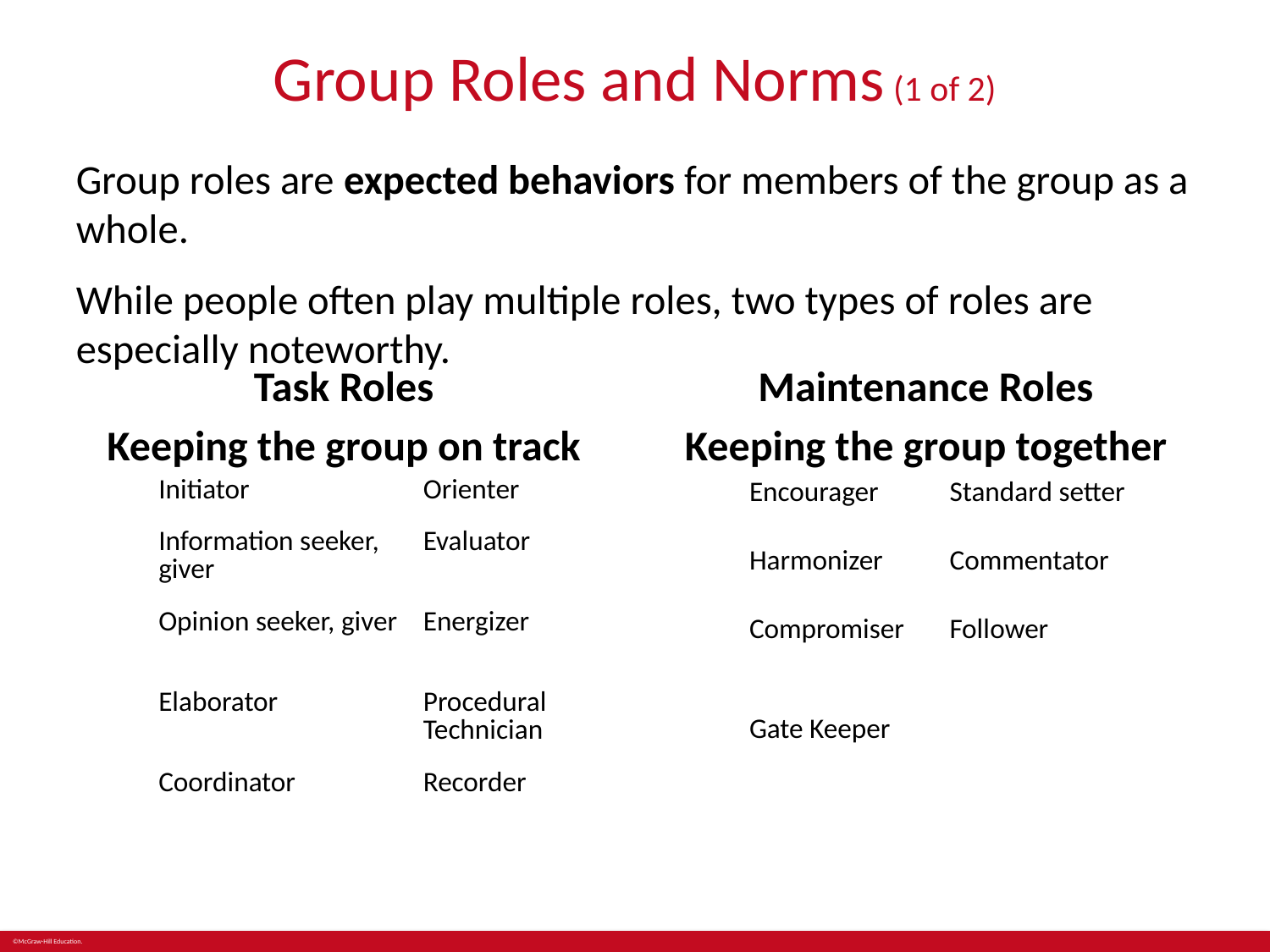

# Group Roles and Norms (1 of 2)
Group roles are expected behaviors for members of the group as a whole.
While people often play multiple roles, two types of roles are especially noteworthy.

Task Roles
Keeping the group on track
Maintenance Roles
Keeping the group together
| Initiator | Orienter |
| --- | --- |
| Information seeker, giver | Evaluator |
| Opinion seeker, giver | Energizer |
| Elaborator | Procedural Technician |
| Coordinator | Recorder |
|  |  |
| Encourager | Standard setter |
| --- | --- |
| Harmonizer | Commentator |
| Compromiser | Follower |
| Gate Keeper |  |